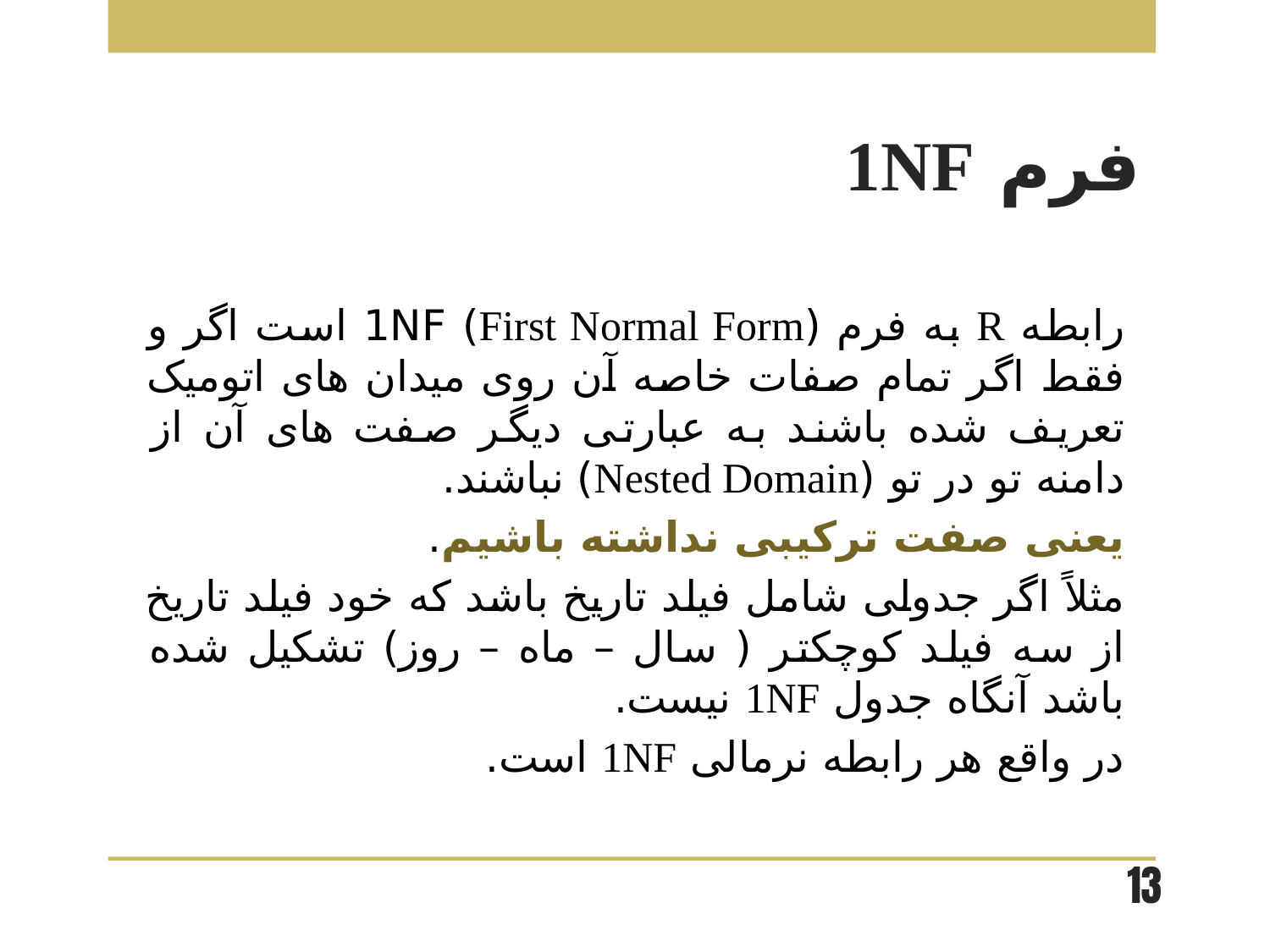

# فرم 1NF
رابطه R به فرم (First Normal Form) 1NF است اگر و فقط اگر تمام صفات خاصه آن روی میدان های اتومیک تعریف شده باشند به عبارتی دیگر صفت های آن از دامنه تو در تو (Nested Domain) نباشند.
یعنی صفت ترکیبی نداشته باشیم.
مثلاً اگر جدولی شامل فیلد تاریخ باشد که خود فیلد تاریخ از سه فیلد کوچکتر ( سال – ماه – روز) تشکیل شده باشد آنگاه جدول 1NF نیست.
در واقع هر رابطه نرمالی 1NF است.
13